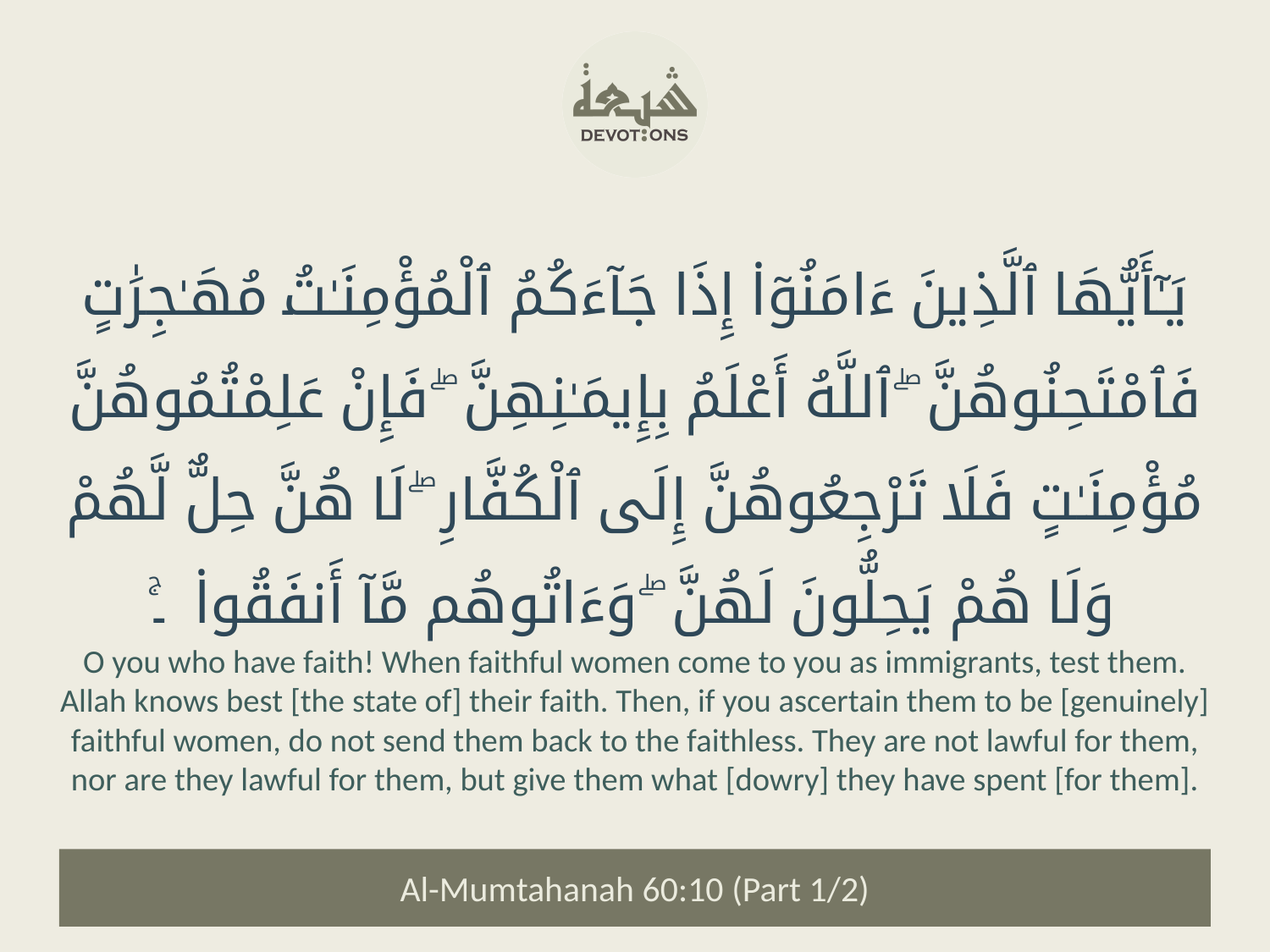

يَـٰٓأَيُّهَا ٱلَّذِينَ ءَامَنُوٓا۟ إِذَا جَآءَكُمُ ٱلْمُؤْمِنَـٰتُ مُهَـٰجِرَٰتٍ فَٱمْتَحِنُوهُنَّ ۖ ٱللَّهُ أَعْلَمُ بِإِيمَـٰنِهِنَّ ۖ فَإِنْ عَلِمْتُمُوهُنَّ مُؤْمِنَـٰتٍ فَلَا تَرْجِعُوهُنَّ إِلَى ٱلْكُفَّارِ ۖ لَا هُنَّ حِلٌّ لَّهُمْ وَلَا هُمْ يَحِلُّونَ لَهُنَّ ۖ وَءَاتُوهُم مَّآ أَنفَقُوا۟  ۔ۚ
O you who have faith! When faithful women come to you as immigrants, test them. Allah knows best [the state of] their faith. Then, if you ascertain them to be [genuinely] faithful women, do not send them back to the faithless. They are not lawful for them, nor are they lawful for them, but give them what [dowry] they have spent [for them].
Al-Mumtahanah 60:10 (Part 1/2)